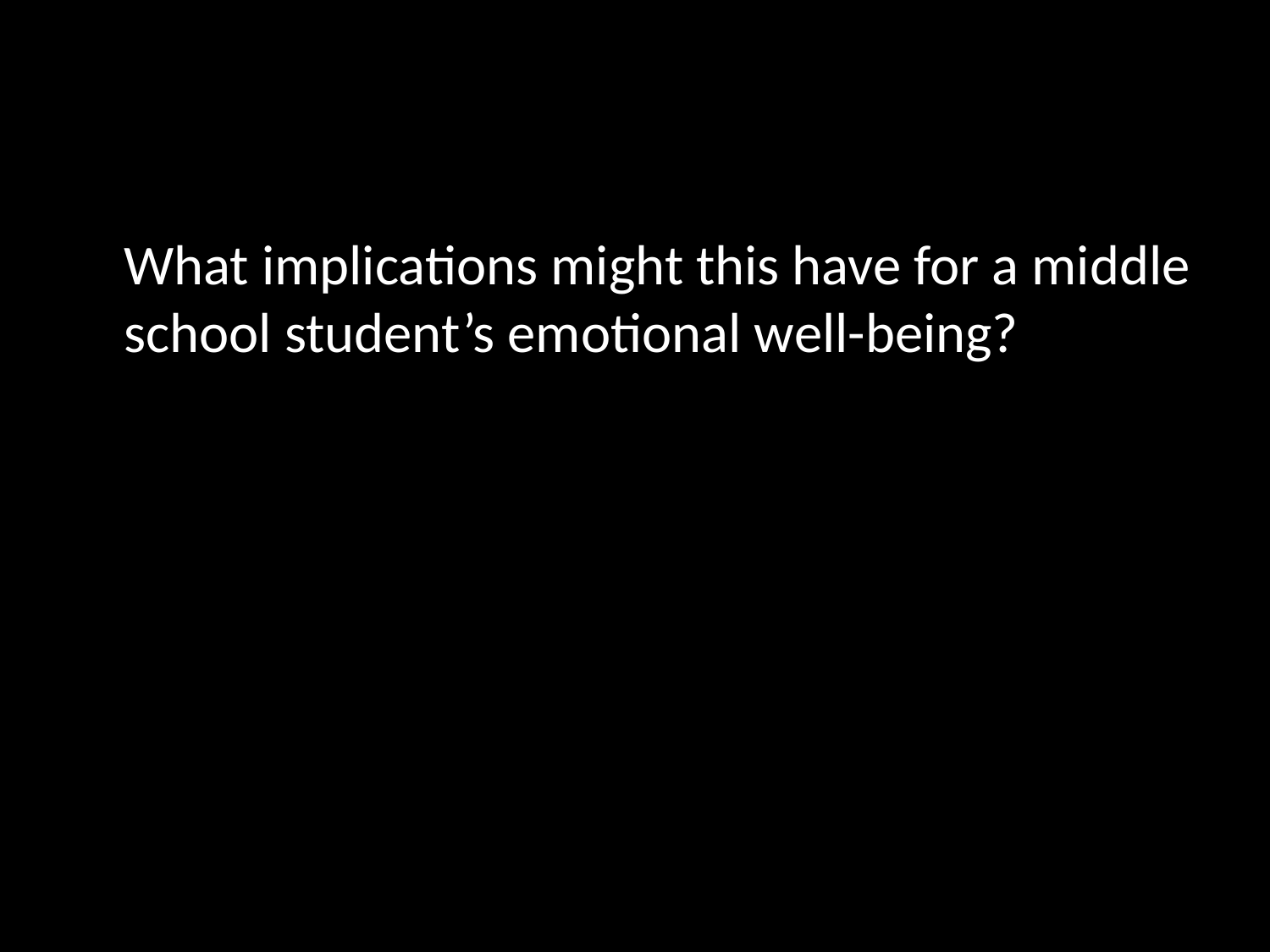

What implications might this have for a middle school student’s emotional well-being?